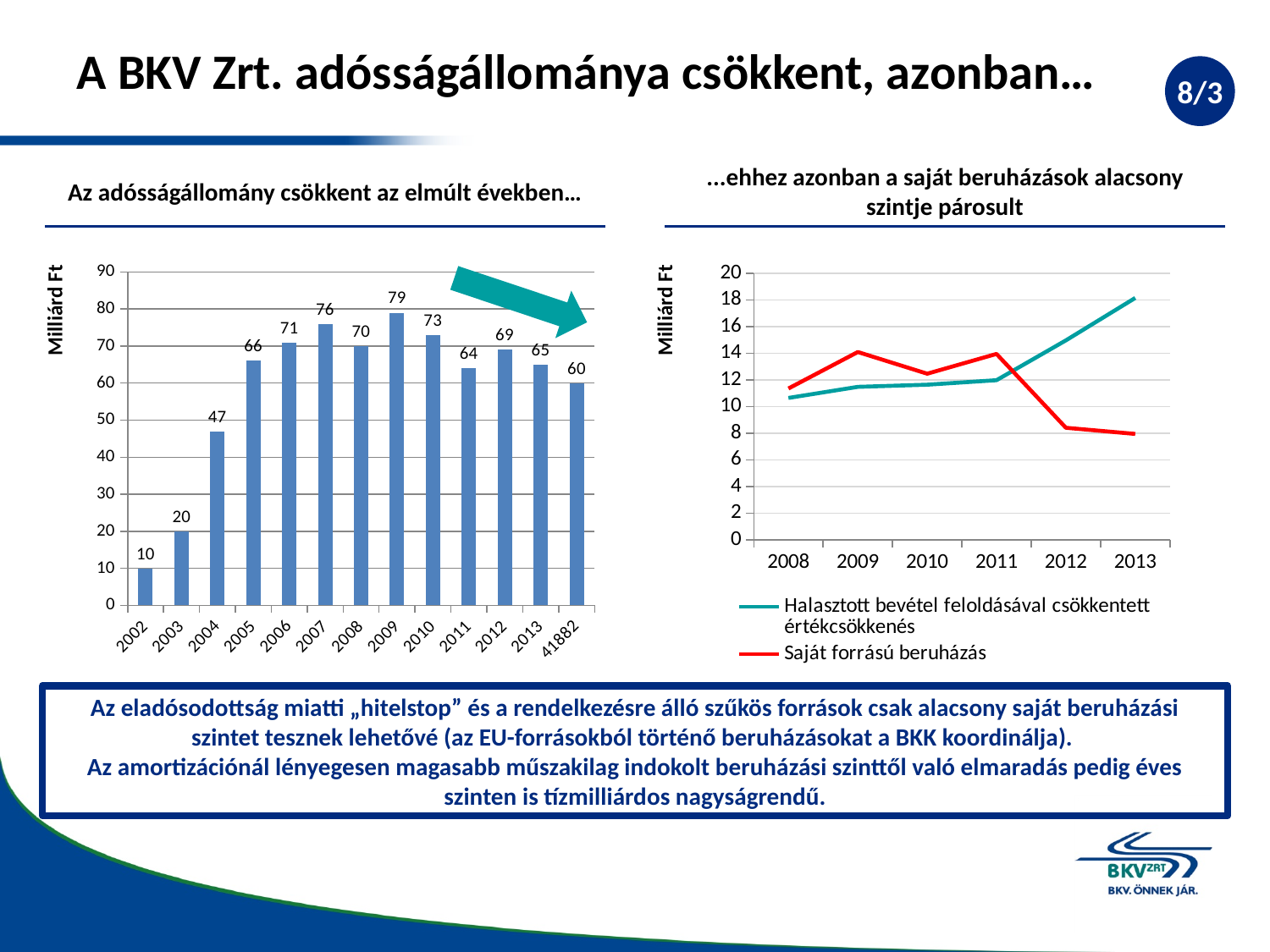

# A BKV Zrt. adósságállománya csökkent, azonban…
8/3
Az adósságállomány csökkent az elmúlt években…
...ehhez azonban a saját beruházások alacsony szintje párosult
Milliárd Ft
Milliárd Ft

### Chart

| Category | Halasztott bevétel feloldásával csökkentett értékcsökkenés | Saját forrású beruházás |
|---|---|---|
| 2008 | 10.646 | 11.352 |
| 2009 | 11.476 | 14.088 |
| 2010 | 11.639 | 12.463 |
| 2011 | 11.975 | 13.947 |
| 2012 | 14.963 | 8.409 |
| 2013 | 18.142 | 7.946 |

### Chart

| Category |  |
|---|---|
| 2002 | 10.0 |
| 2003 | 20.0 |
| 2004 | 47.0 |
| 2005 | 66.0 |
| 2006 | 71.0 |
| 2007 | 76.0 |
| 2008 | 70.0 |
| 2009 | 79.0 |
| 2010 | 73.0 |
| 2011 | 64.0 |
| 2012 | 69.0 |
| 2013 | 65.0 |
| 41882 | 60.0 |
Az eladósodottság miatti „hitelstop” és a rendelkezésre álló szűkös források csak alacsony saját beruházási szintet tesznek lehetővé (az EU-forrásokból történő beruházásokat a BKK koordinálja).
Az amortizációnál lényegesen magasabb műszakilag indokolt beruházási szinttől való elmaradás pedig éves szinten is tízmilliárdos nagyságrendű.